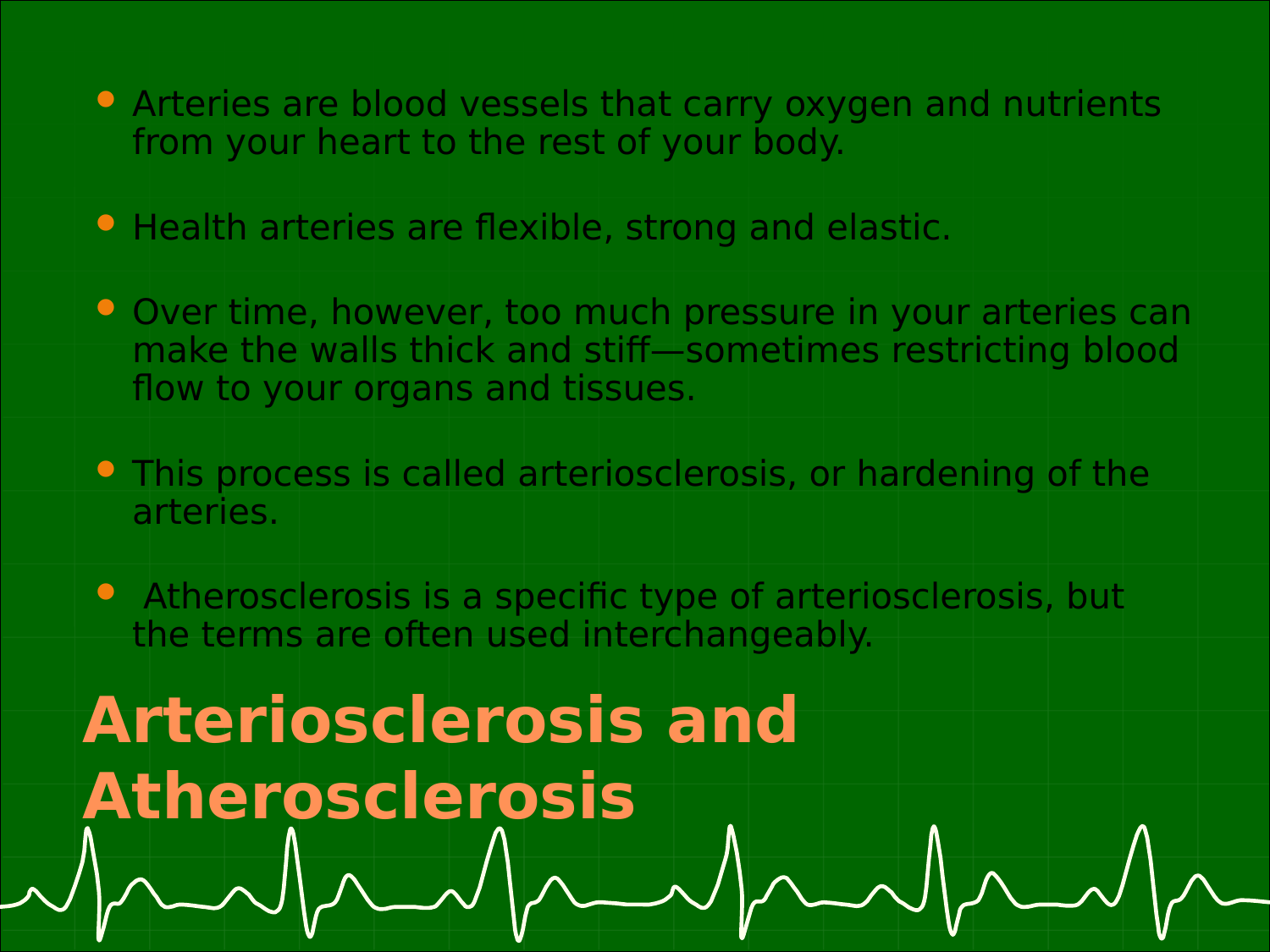

Arteries are blood vessels that carry oxygen and nutrients from your heart to the rest of your body.

Health arteries are flexible, strong and elastic.

Over time, however, too much pressure in your arteries can make the walls thick and stiff—sometimes restricting blood flow to your organs and tissues.

This process is called arteriosclerosis, or hardening of the arteries.

 Atherosclerosis is a specific type of arteriosclerosis, but the terms are often used interchangeably.

# Arteriosclerosis and Atherosclerosis